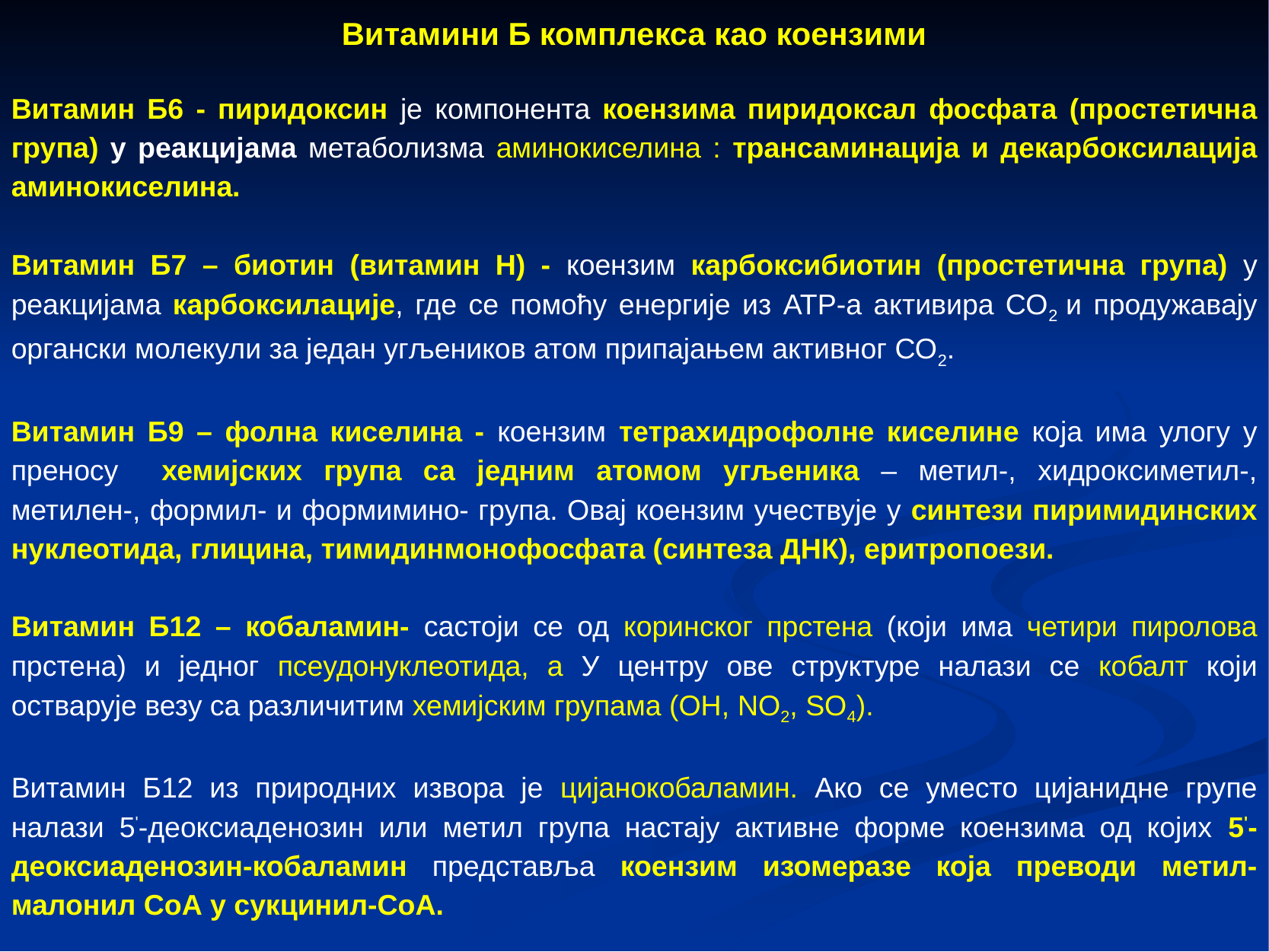

Витамини Б комплекса као коензими
Витамин Б6 - пиридоксин је компонента коензима пиридоксал фосфата (простетична група) у реакцијама метаболизма аминокиселина : трансаминација и декарбоксилација аминокиселина.

Витамин Б7 – биотин (витамин Н) - коензим карбоксибиотин (простетична група) у реакцијама карбоксилације, где се помоћу енергије из АТР-а активира СО2 и продужавају органски молекули за један угљеников атом припајањем активног СО2.

Витамин Б9 – фолна киселина - коензим тетрахидрофолне киселине која има улогу у преносу  хемијских група са једним атомом угљеника – метил-, хидроксиметил-, метилен-, формил- и формимино- група. Овај коензим учествује у синтези пиримидинских нуклеотида, глицина, тимидинмонофосфата (синтеза ДНК), еритропоези.

Витамин Б12 – кобаламин- састоји се од коринског прстена (који има четири пиролова прстена) и једног псеудонуклеотида, а У центру ове структуре налази се кобалт који остварује везу са различитим хемијским групама (ОН, NO2, SO4).

Витамин Б12 из природних извора је цијанокобаламин. Ако се уместо цијанидне групе налази 5'-деоксиаденозин или метил група настају активне форме коензима од којих 5'-деоксиаденозин-кобаламин представља коензим изомеразе која преводи метил-малонил СоА у сукцинил-СоА.